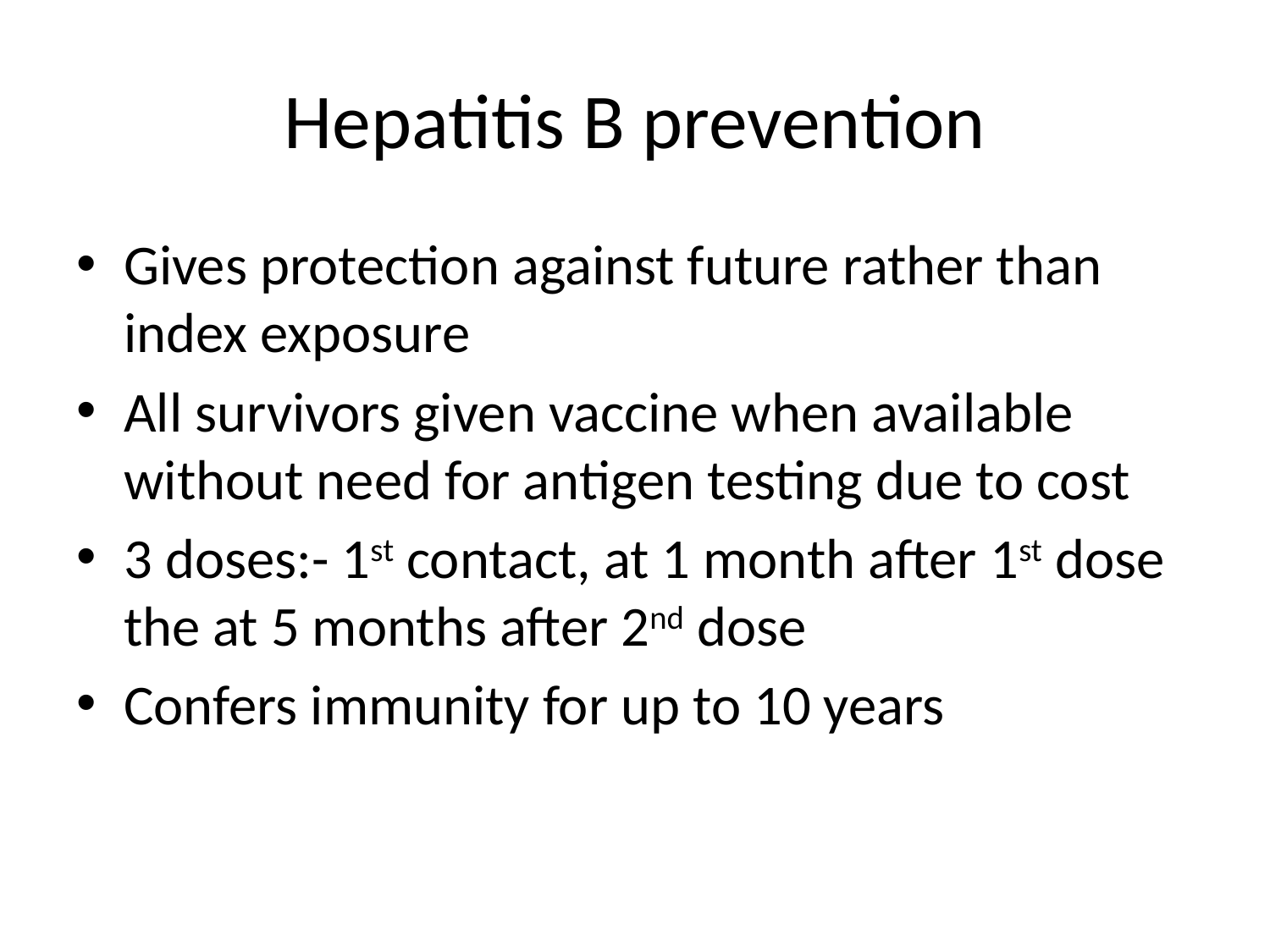

# Hepatitis B prevention
Gives protection against future rather than index exposure
All survivors given vaccine when available without need for antigen testing due to cost
3 doses:- 1st contact, at 1 month after 1st dose the at 5 months after 2nd dose
Confers immunity for up to 10 years